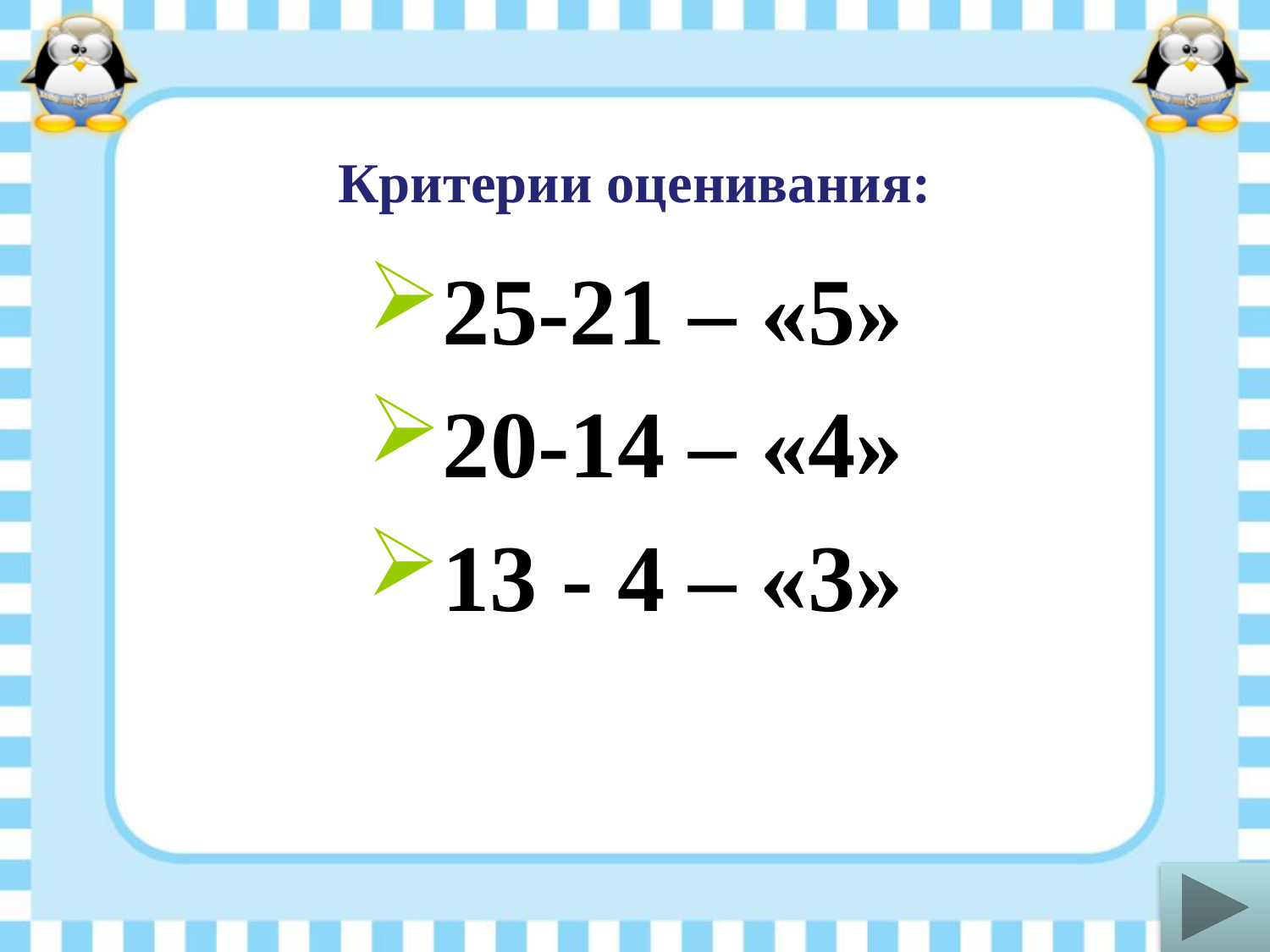

# Критерии оценивания:
25-21 – «5»
20-14 – «4»
13 - 4 – «3»